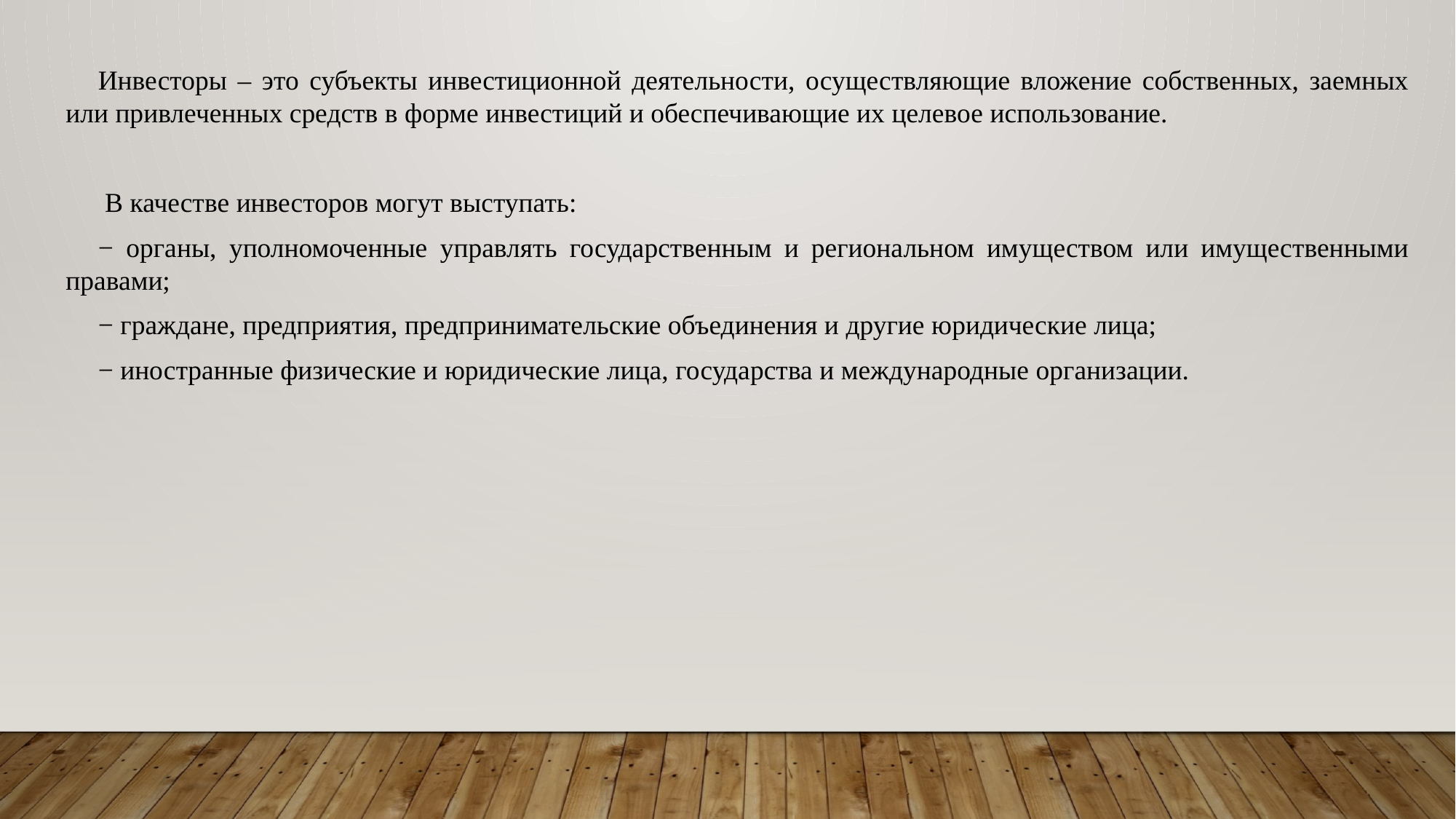

Инвесторы – это субъекты инвестиционной деятельности, осуществляющие вложение собственных, заемных или привлеченных средств в форме инвестиций и обеспечивающие их целевое использование.

 В качестве инвесторов могут выступать:
− органы, уполномоченные управлять государственным и региональном имуществом или имущественными правами;
− граждане, предприятия, предпринимательские объединения и другие юридические лица;
− иностранные физические и юридические лица, государства и международные организации.